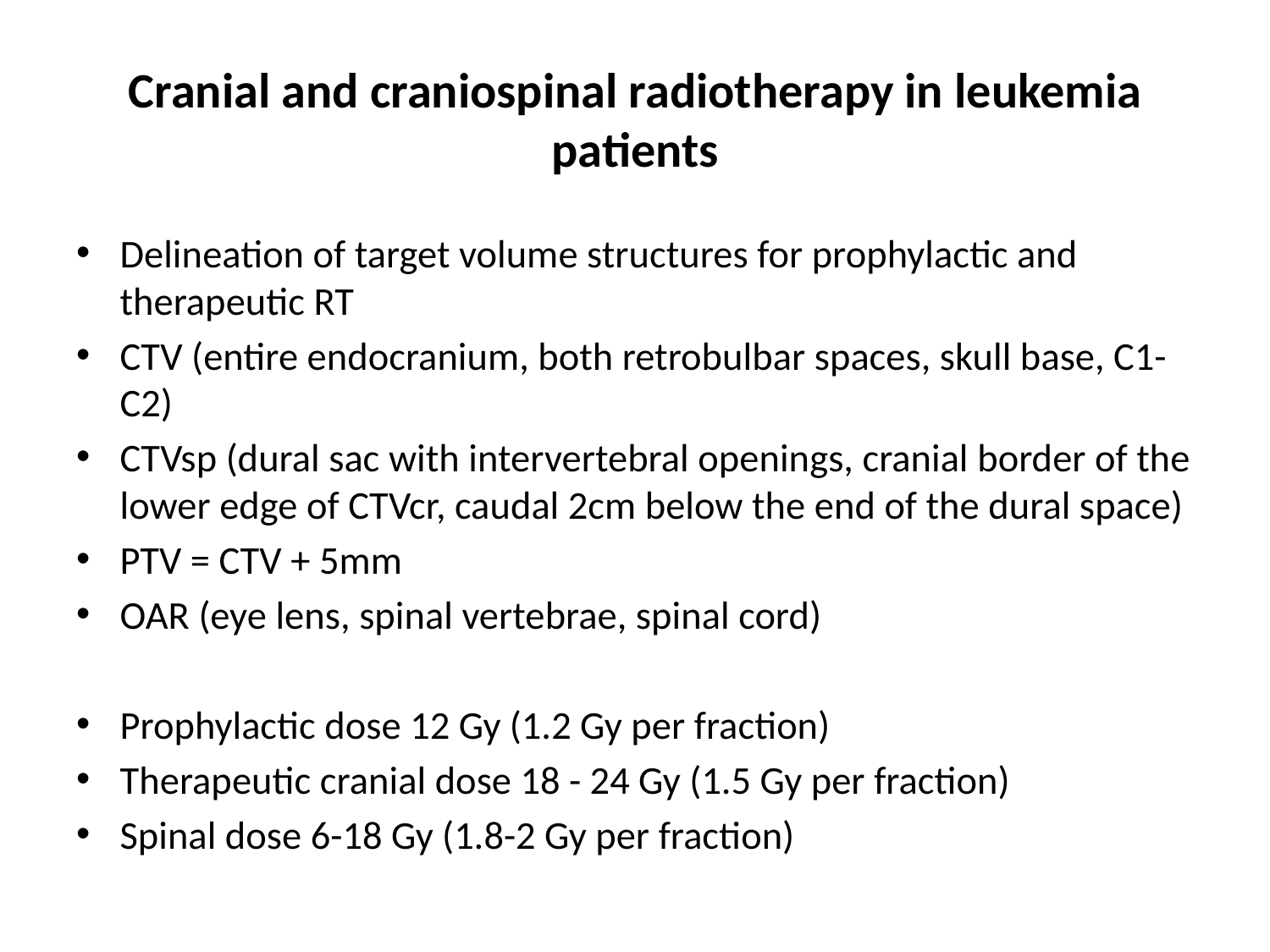

# Cranial and craniospinal radiotherapy in leukemia patients
Delineation of target volume structures for prophylactic and therapeutic RT
CTV (entire endocranium, both retrobulbar spaces, skull base, C1-C2)
CTVsp (dural sac with intervertebral openings, cranial border of the lower edge of CTVcr, caudal 2cm below the end of the dural space)
PTV = CTV + 5mm
OAR (eye lens, spinal vertebrae, spinal cord)

Prophylactic dose 12 Gy (1.2 Gy per fraction)
Therapeutic cranial dose 18 - 24 Gy (1.5 Gy per fraction)
Spinal dose 6-18 Gy (1.8-2 Gy per fraction)